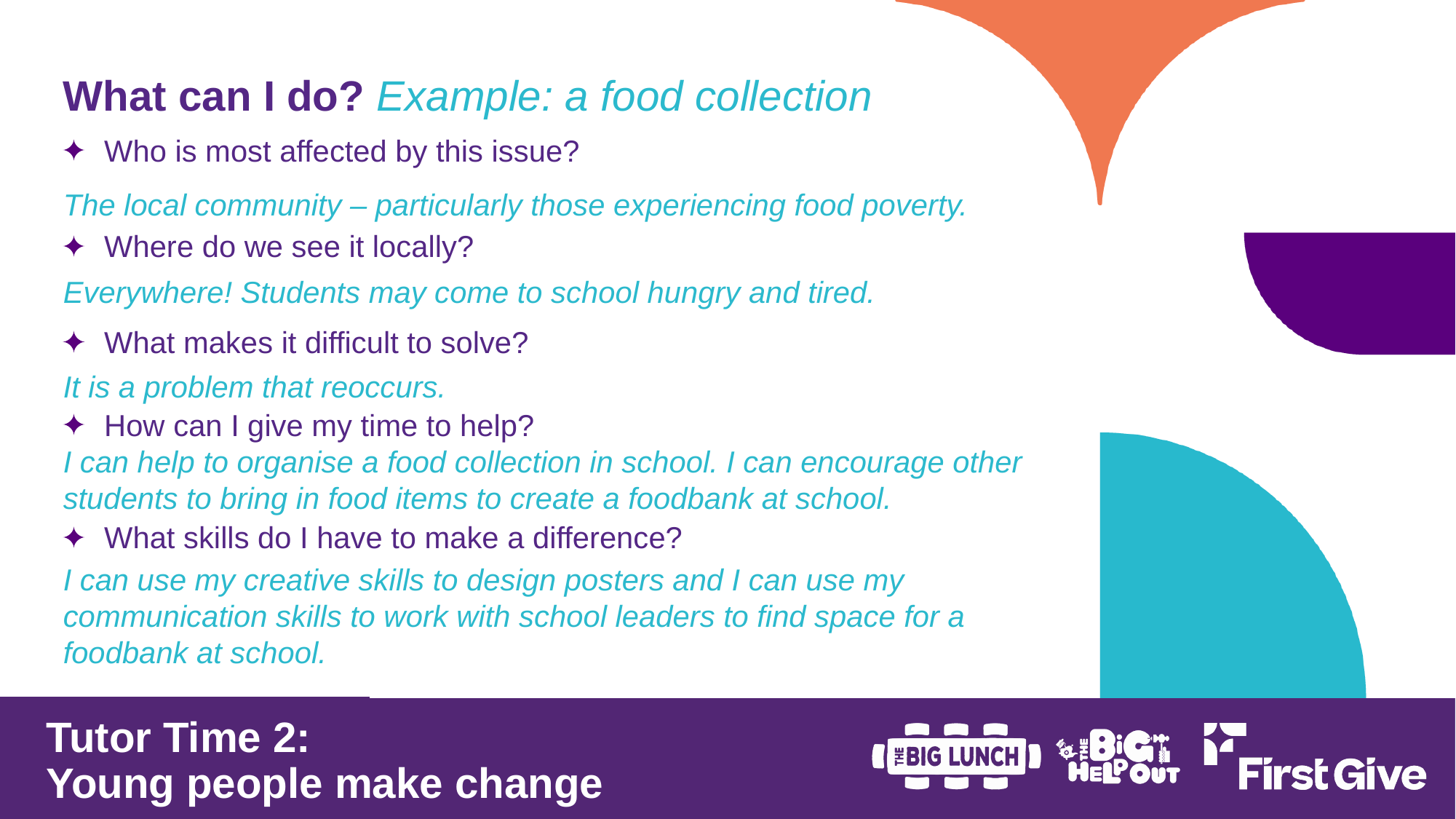

The local community – particularly those experiencing food poverty.

Everywhere! Students may come to school hungry and tired.

It is a problem that reoccurs.

I can help to organise a food collection in school. I can encourage other students to bring in food items to create a foodbank at school.

I can use my creative skills to design posters and I can use my communication skills to work with school leaders to find space for a foodbank at school.
What can I do? Example: a food collection
Who is most affected by this issue?

Where do we see it locally?

What makes it difficult to solve?

How can I give my time to help?

What skills do I have to make a difference?

Tutor Time 2:
Young people make change